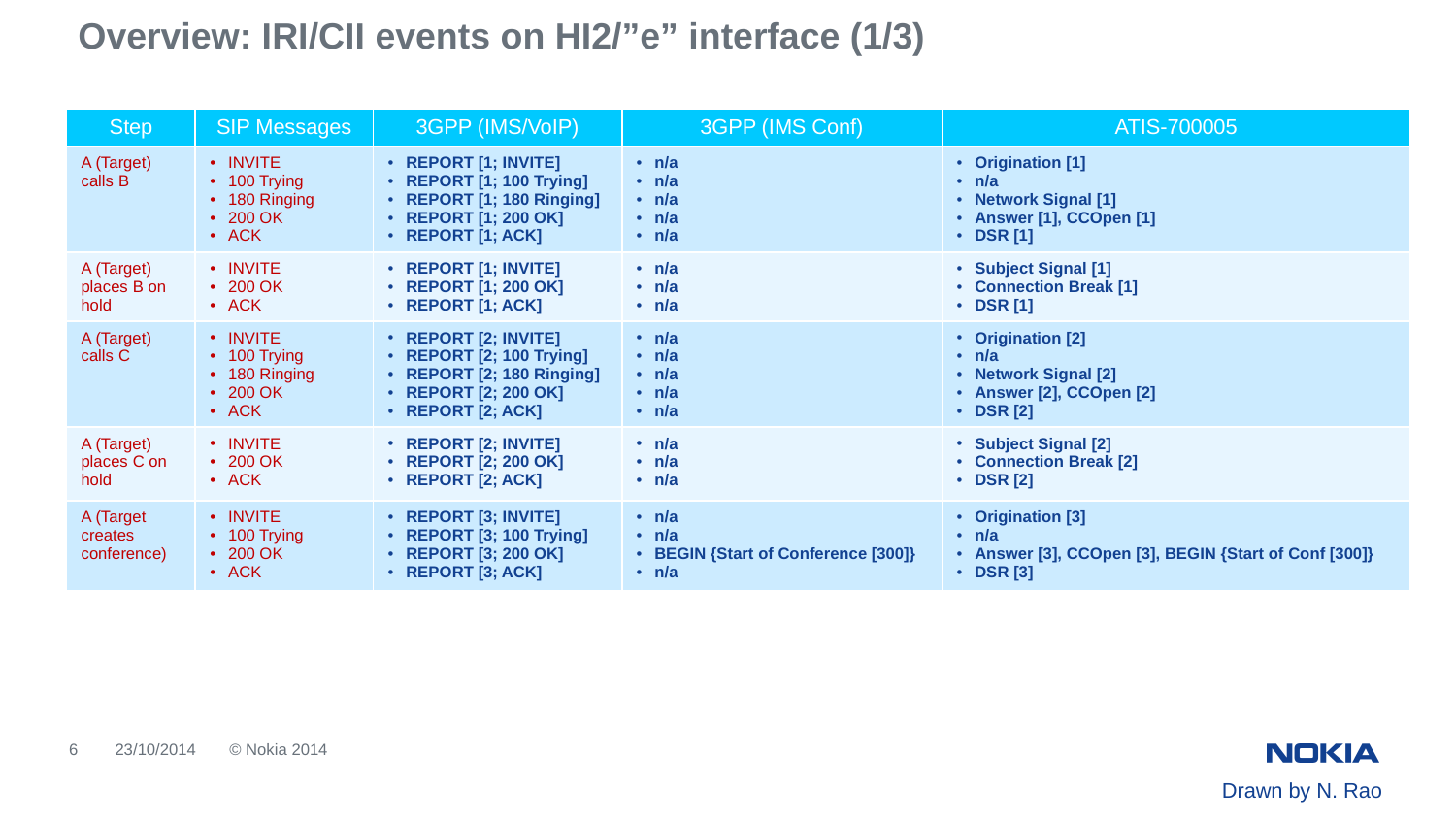

Overview: IRI/CII events on HI2/”e” interface (1/3)
| Step | SIP Messages | 3GPP (IMS/VoIP) | 3GPP (IMS Conf) | ATIS-700005 |
| --- | --- | --- | --- | --- |
| A (Target) calls B | INVITE 100 Trying 180 Ringing 200 OK ACK | REPORT [1; INVITE] REPORT [1; 100 Trying] REPORT [1; 180 Ringing] REPORT [1; 200 OK] REPORT [1; ACK] | n/a n/a n/a n/a n/a | Origination [1] n/a Network Signal [1] Answer [1], CCOpen [1] DSR [1] |
| A (Target) places B on hold | INVITE 200 OK ACK | REPORT [1; INVITE] REPORT [1; 200 OK] REPORT [1; ACK] | n/a n/a n/a | Subject Signal [1] Connection Break [1] DSR [1] |
| A (Target) calls C | INVITE 100 Trying 180 Ringing 200 OK ACK | REPORT [2; INVITE] REPORT [2; 100 Trying] REPORT [2; 180 Ringing] REPORT [2; 200 OK] REPORT [2; ACK] | n/a n/a n/a n/a n/a | Origination [2] n/a Network Signal [2] Answer [2], CCOpen [2] DSR [2] |
| A (Target) places C on hold | INVITE 200 OK ACK | REPORT [2; INVITE] REPORT [2; 200 OK] REPORT [2; ACK] | n/a n/a n/a | Subject Signal [2] Connection Break [2] DSR [2] |
| A (Target creates conference) | INVITE 100 Trying 200 OK ACK | REPORT [3; INVITE] REPORT [3; 100 Trying] REPORT [3; 200 OK] REPORT [3; ACK] | n/a n/a BEGIN {Start of Conference [300]} n/a | Origination [3] n/a Answer [3], CCOpen [3], BEGIN {Start of Conf [300]} DSR [3] |